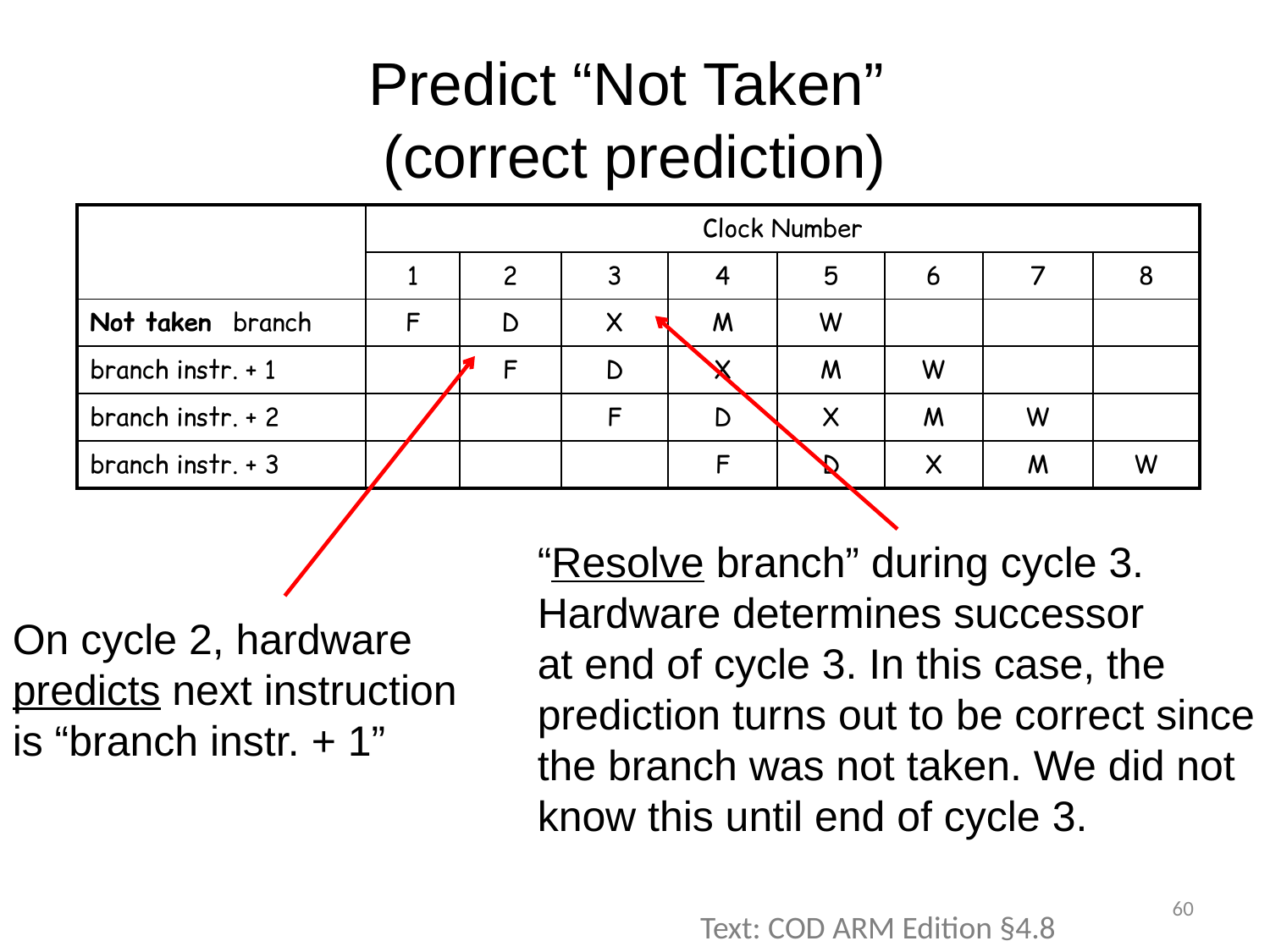

# Predict “Not Taken” (correct prediction)
|  | Clock Number |  |  |  |  |  |  |  |
| --- | --- | --- | --- | --- | --- | --- | --- | --- |
|  | 1 | 2 | 3 | 4 | 5 | 6 | 7 | 8 |
| Not taken branch | F | D | X | M | W |  |  |  |
| branch instr. + 1 |  | F | D | X | M | W |  |  |
| branch instr. + 2 |  |  | F | D | X | M | W |  |
| branch instr. + 3 |  |  |  | F | D | X | M | W |
“Resolve branch” during cycle 3.
Hardware determines successor
at end of cycle 3. In this case, the prediction turns out to be correct since the branch was not taken. We did not know this until end of cycle 3.

On cycle 2, hardware
predicts next instruction
is “branch instr. + 1”

60
Text: COD ARM Edition §4.8